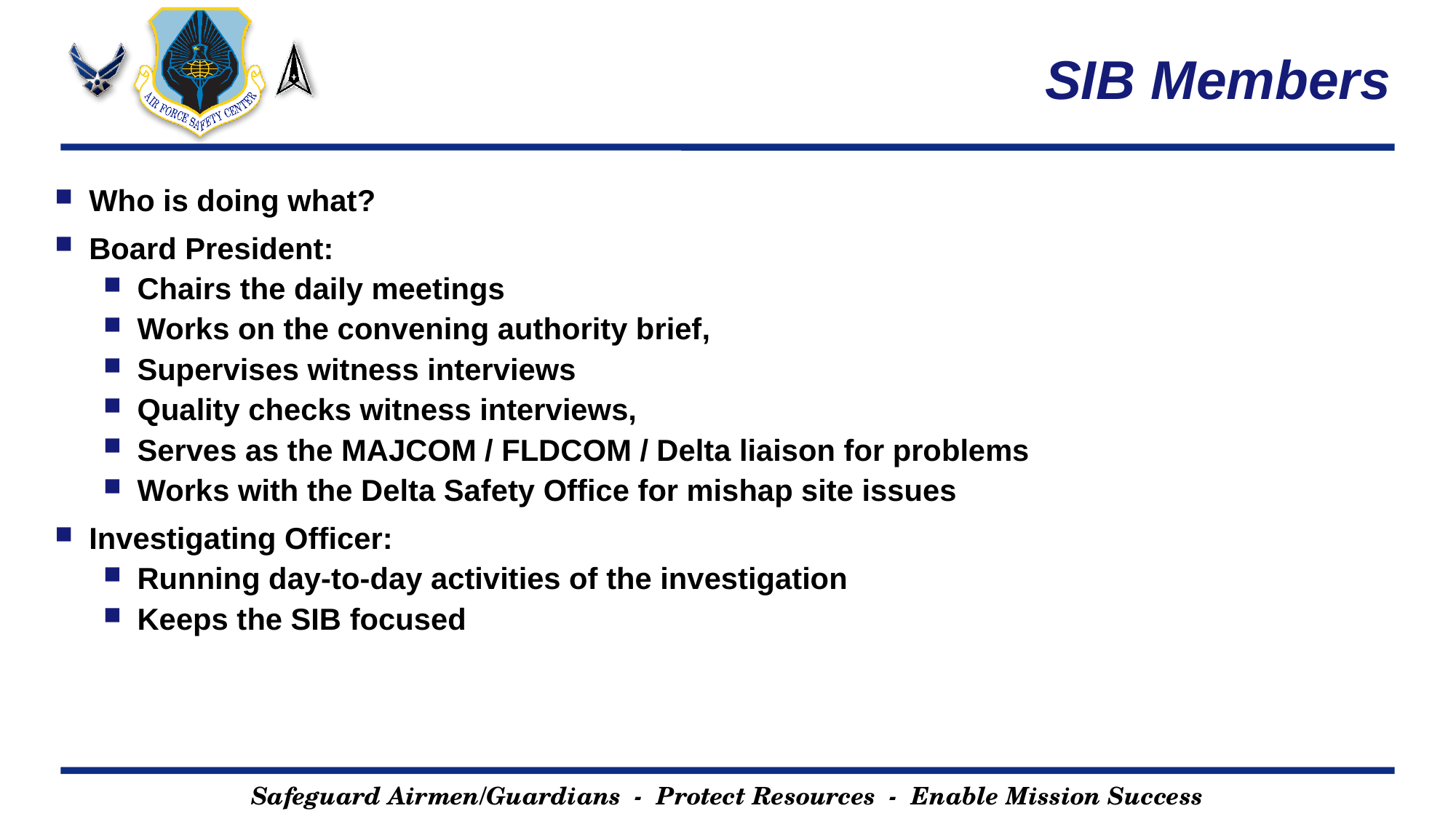

# SIB Members
Who is doing what?
Board President:
Chairs the daily meetings
Works on the convening authority brief,
Supervises witness interviews
Quality checks witness interviews,
Serves as the MAJCOM / FLDCOM / Delta liaison for problems
Works with the Delta Safety Office for mishap site issues
Investigating Officer:
Running day-to-day activities of the investigation
Keeps the SIB focused